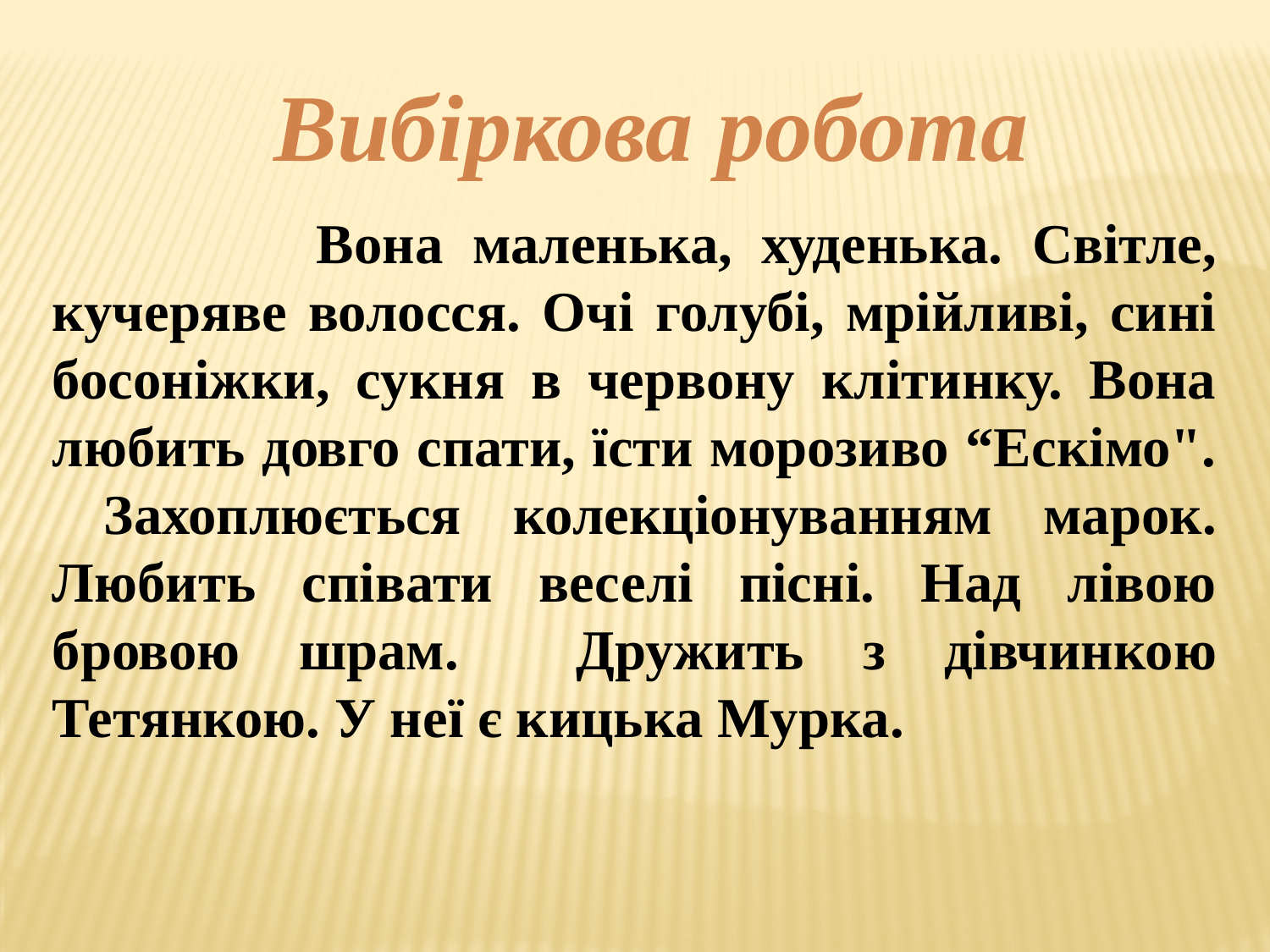

Вибіркова робота
         Вона маленька, худенька. Світле, кучеряве волосся. Очі голубі, мрійливі, сині босоніжки, сукня в червону клітинку. Вона любить довго спати, їсти морозиво “Ескімо".  Захоплюється колекціонуванням марок. Любить співати веселі пісні. Над лівою бровою шрам.  Дружить з дівчинкою Тетянкою. У неї є кицька Мурка.